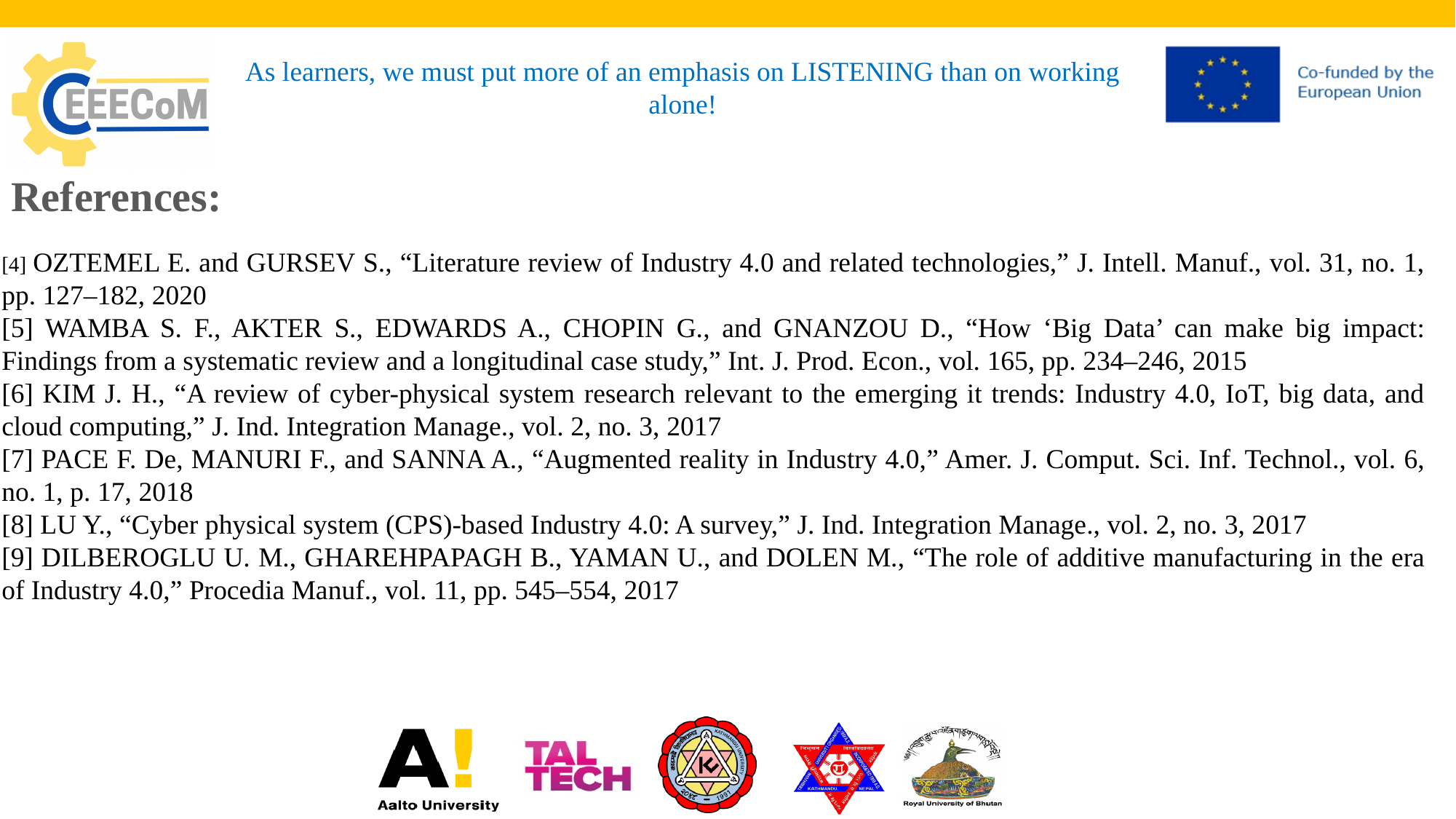

# As learners, we must put more of an emphasis on LISTENING than on working alone!
References:

[4] OZTEMEL E. and GURSEV S., “Literature review of Industry 4.0 and related technologies,” J. Intell. Manuf., vol. 31, no. 1, pp. 127–182, 2020
[5] WAMBA S. F., AKTER S., EDWARDS A., CHOPIN G., and GNANZOU D., “How ‘Big Data’ can make big impact: Findings from a systematic review and a longitudinal case study,” Int. J. Prod. Econ., vol. 165, pp. 234–246, 2015
[6] KIM J. H., “A review of cyber-physical system research relevant to the emerging it trends: Industry 4.0, IoT, big data, and cloud computing,” J. Ind. Integration Manage., vol. 2, no. 3, 2017
[7] PACE F. De, MANURI F., and SANNA A., “Augmented reality in Industry 4.0,” Amer. J. Comput. Sci. Inf. Technol., vol. 6, no. 1, p. 17, 2018
[8] LU Y., “Cyber physical system (CPS)-based Industry 4.0: A survey,” J. Ind. Integration Manage., vol. 2, no. 3, 2017
[9] DILBEROGLU U. M., GHAREHPAPAGH B., YAMAN U., and DOLEN M., “The role of additive manufacturing in the era of Industry 4.0,” Procedia Manuf., vol. 11, pp. 545–554, 2017